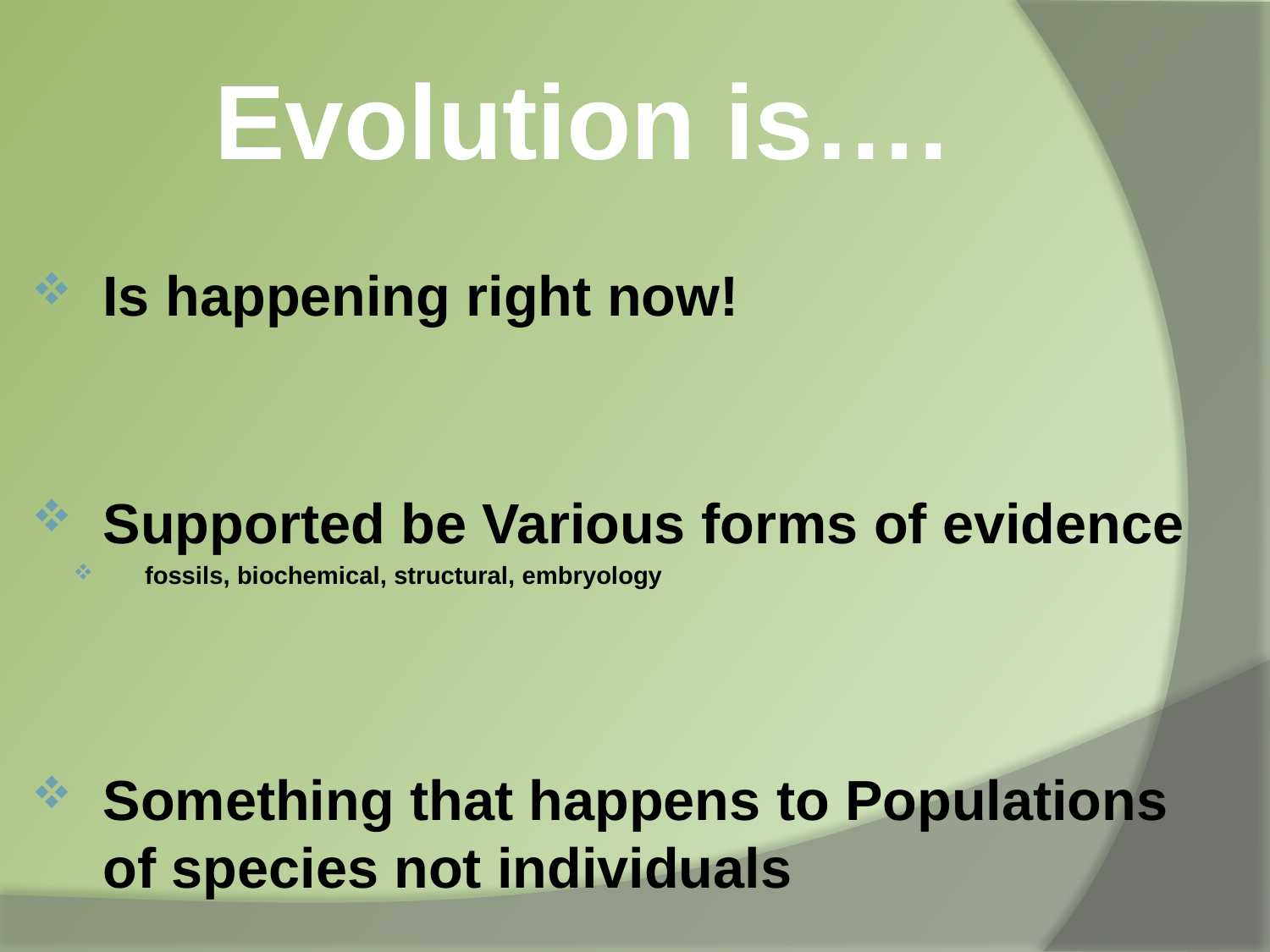

# Evolution is….
Is happening right now!

Supported be Various forms of evidence
fossils, biochemical, structural, embryology

Something that happens to Populations of species not individuals